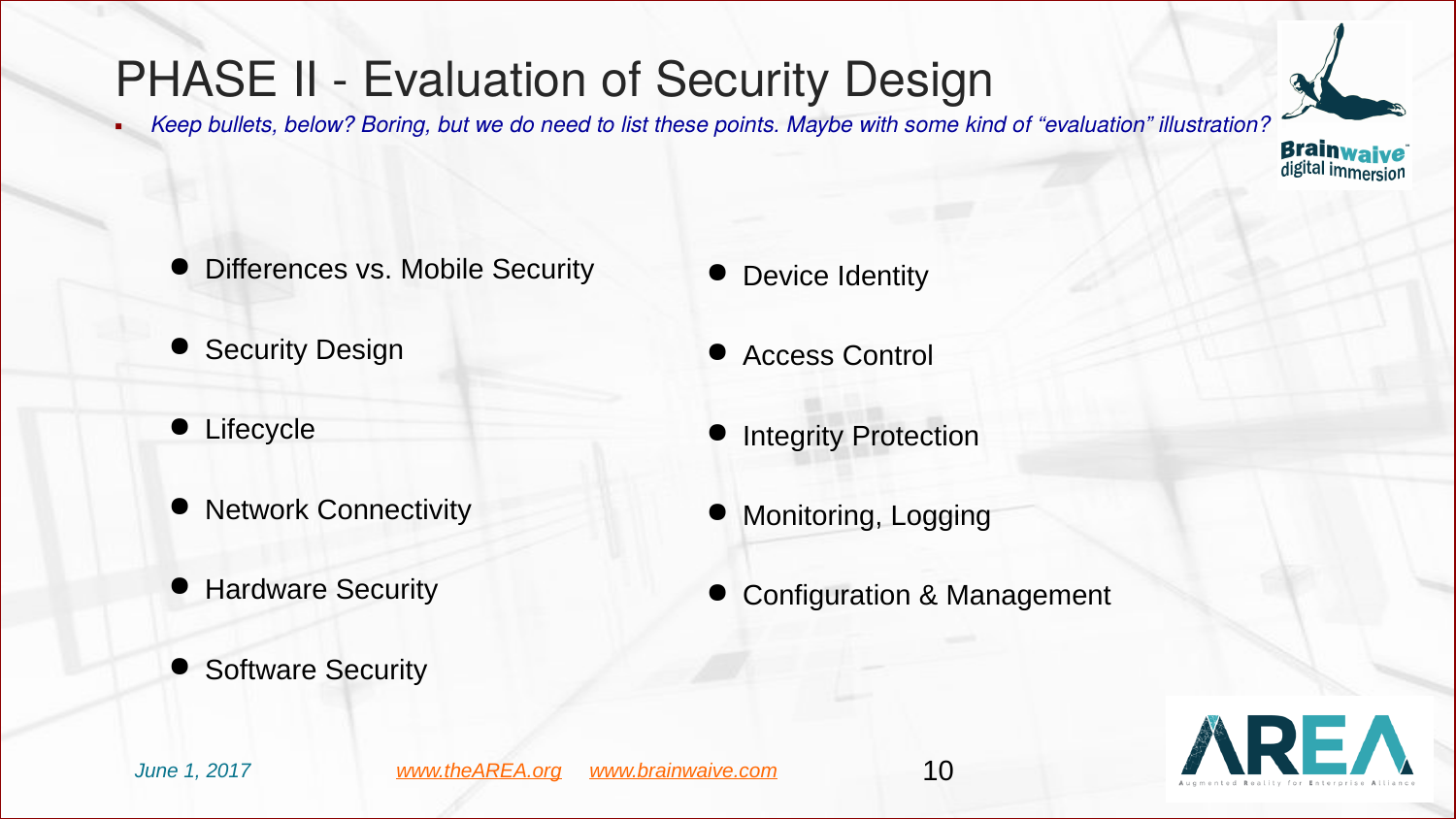

# PHASE II - Evaluation of Security Design
Keep bullets, below? Boring, but we do need to list these points. Maybe with some kind of “evaluation” illustration?
Differences vs. Mobile Security
Security Design
Lifecycle
Network Connectivity
Hardware Security
Software Security
Device Identity
Access Control
Integrity Protection
Monitoring, Logging
Configuration & Management
10